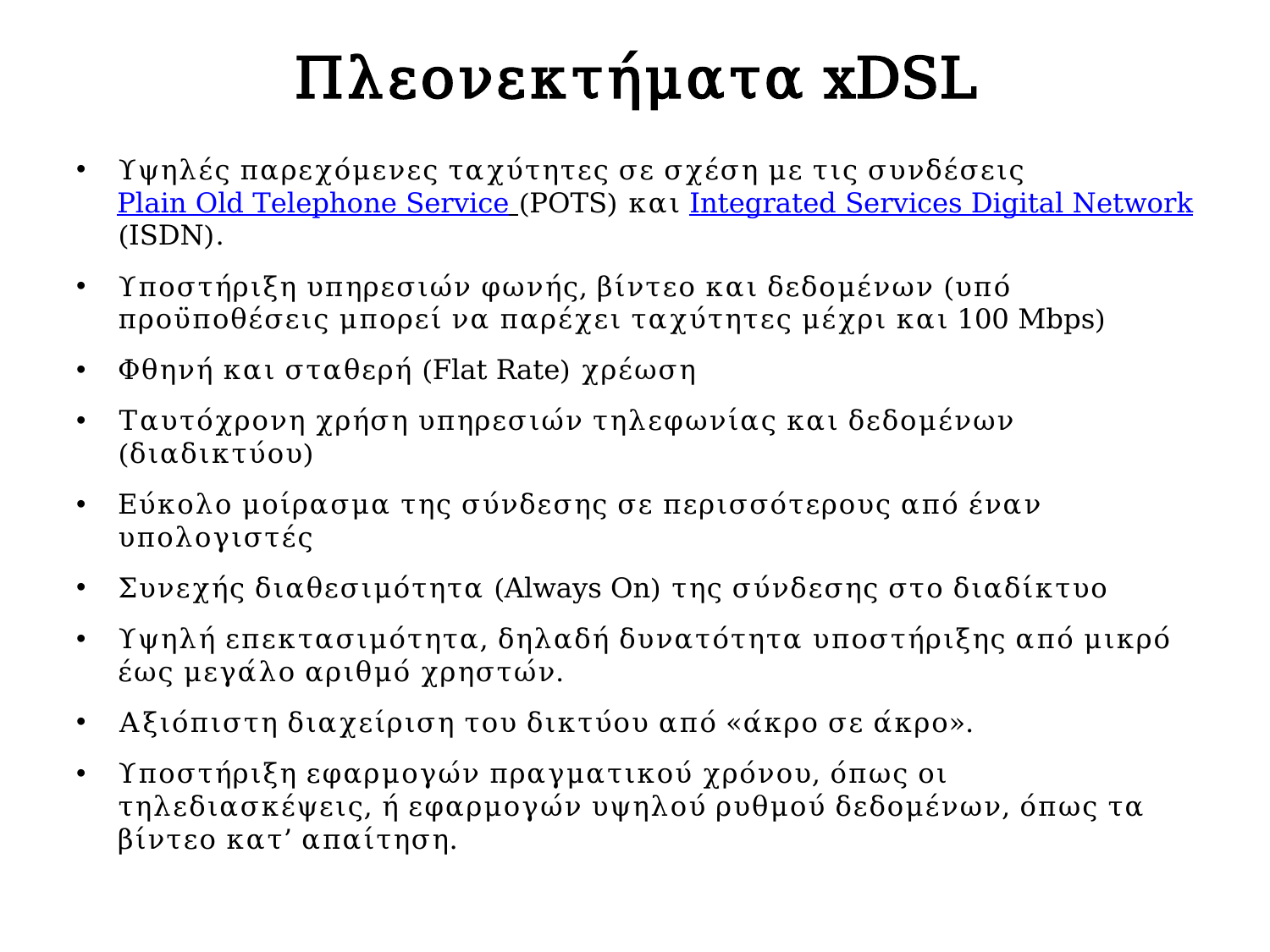

# Πλεονεκτήματα xDSL
Υψηλές παρεχόμενες ταχύτητες σε σχέση με τις συνδέσεις Plain Old Telephone Service (POTS) και Integrated Services Digital Network (ISDN).
Υποστήριξη υπηρεσιών φωνής, βίντεο και δεδομένων (υπό προϋποθέσεις μπορεί να παρέχει ταχύτητες μέχρι και 100 Mbps)
Φθηνή και σταθερή (Flat Rate) χρέωση
Ταυτόχρονη χρήση υπηρεσιών τηλεφωνίας και δεδομένων (διαδικτύου)
Εύκολο μοίρασμα της σύνδεσης σε περισσότερους από έναν υπολογιστές
Συνεχής διαθεσιμότητα (Always On) της σύνδεσης στο διαδίκτυο
Υψηλή επεκτασιμότητα, δηλαδή δυνατότητα υποστήριξης από μικρό έως μεγάλο αριθμό χρηστών.
Αξιόπιστη διαχείριση του δικτύου από «άκρο σε άκρο».
Υποστήριξη εφαρμογών πραγματικού χρόνου, όπως οι τηλεδιασκέψεις, ή εφαρμογών υψηλού ρυθμού δεδομένων, όπως τα βίντεο κατ’ απαίτηση.